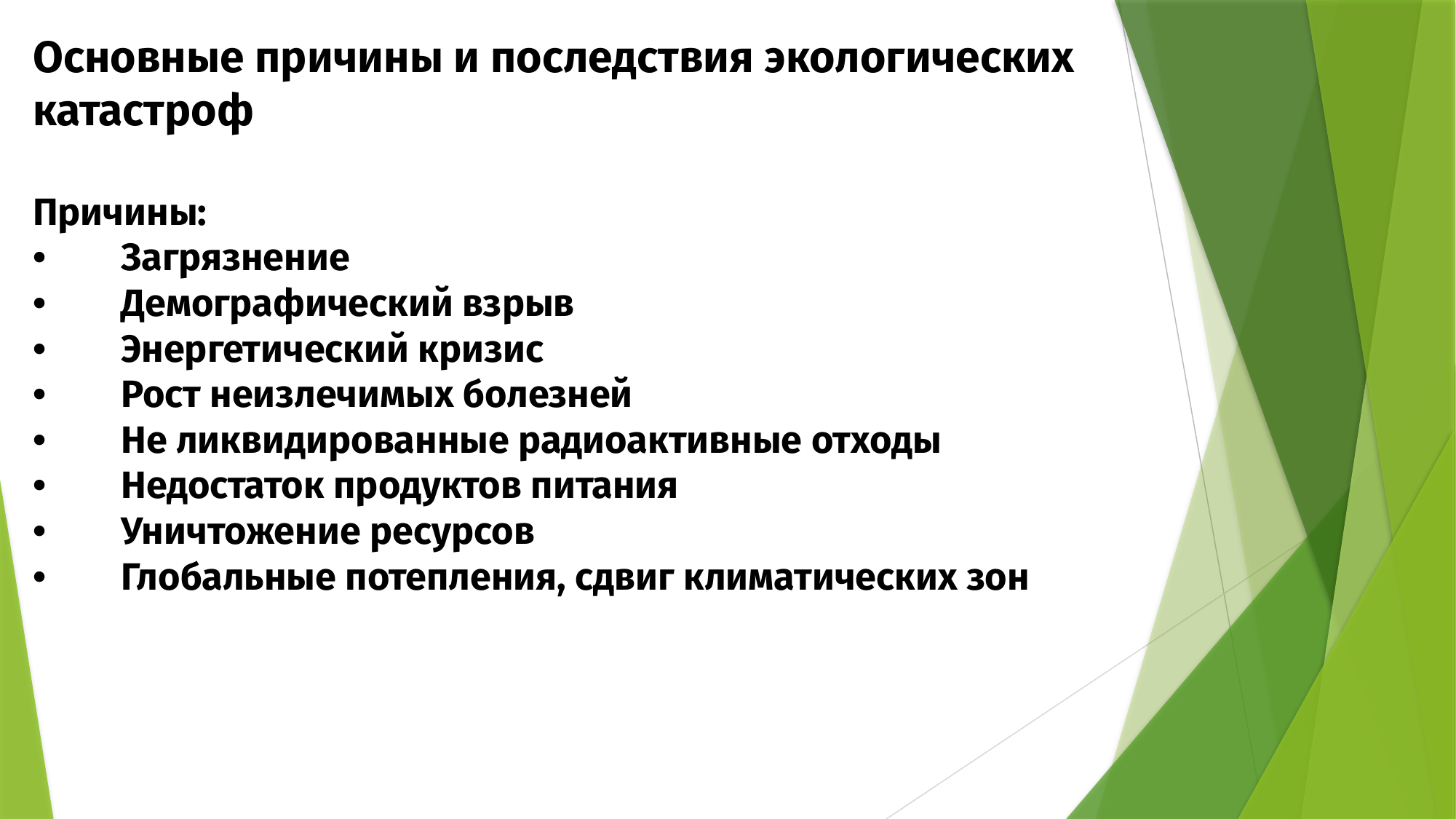

# Основные причины и последствия экологических катастроф Причины: •	Загрязнение •	Демографический взрыв •	Энергетический кризис •	Рост неизлечимых болезней •	Не ликвидированные радиоактивные отходы •	Недостаток продуктов питания •	Уничтожение ресурсов •	Глобальные потепления, сдвиг климатических зон